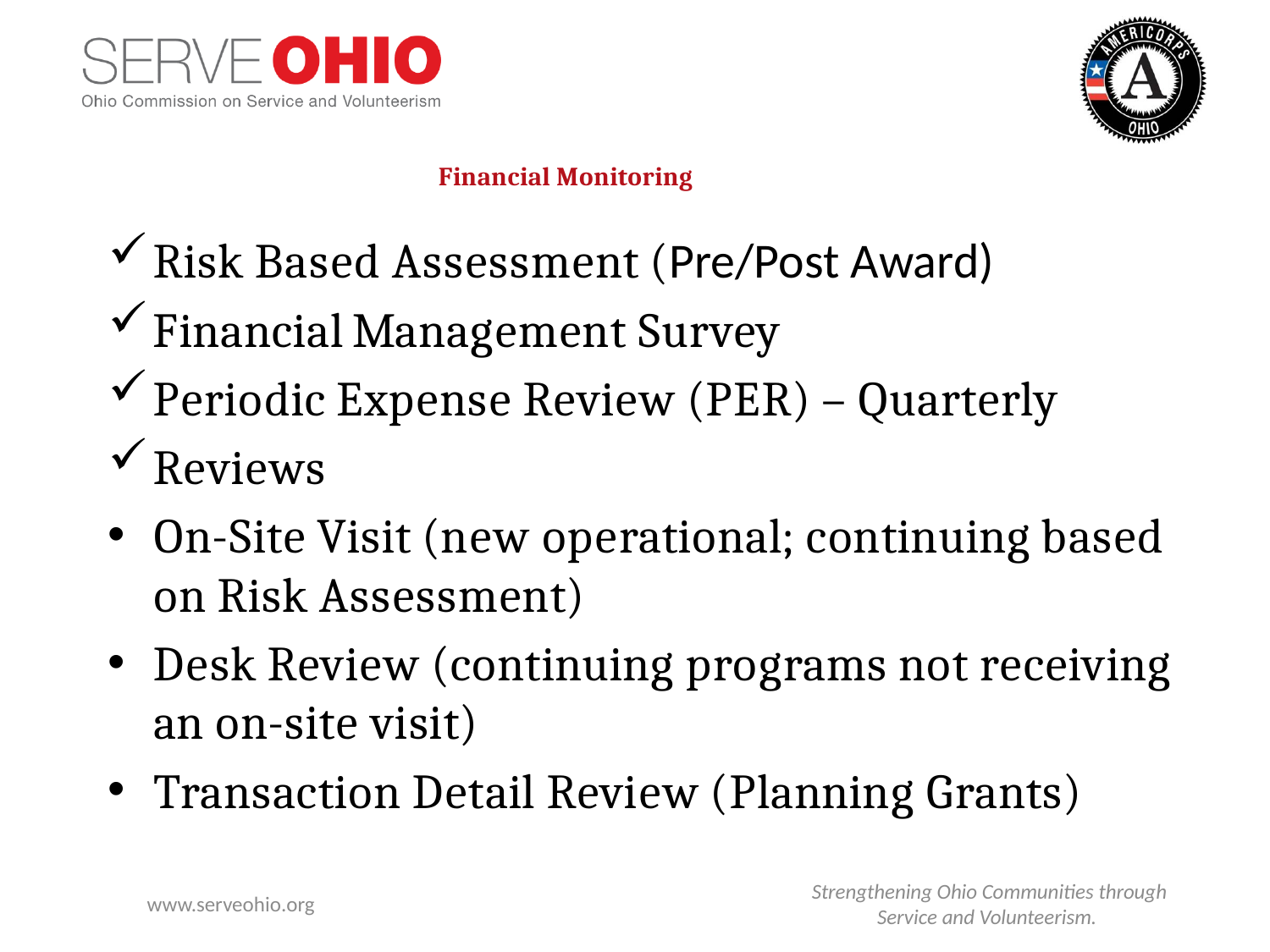

Financial Monitoring
Risk Based Assessment (Pre/Post Award)
Financial Management Survey
Periodic Expense Review (PER) – Quarterly
Reviews
On-Site Visit (new operational; continuing based on Risk Assessment)
Desk Review (continuing programs not receiving an on-site visit)
Transaction Detail Review (Planning Grants)
www.serveohio.org
Strengthening Ohio Communities through Service and Volunteerism.